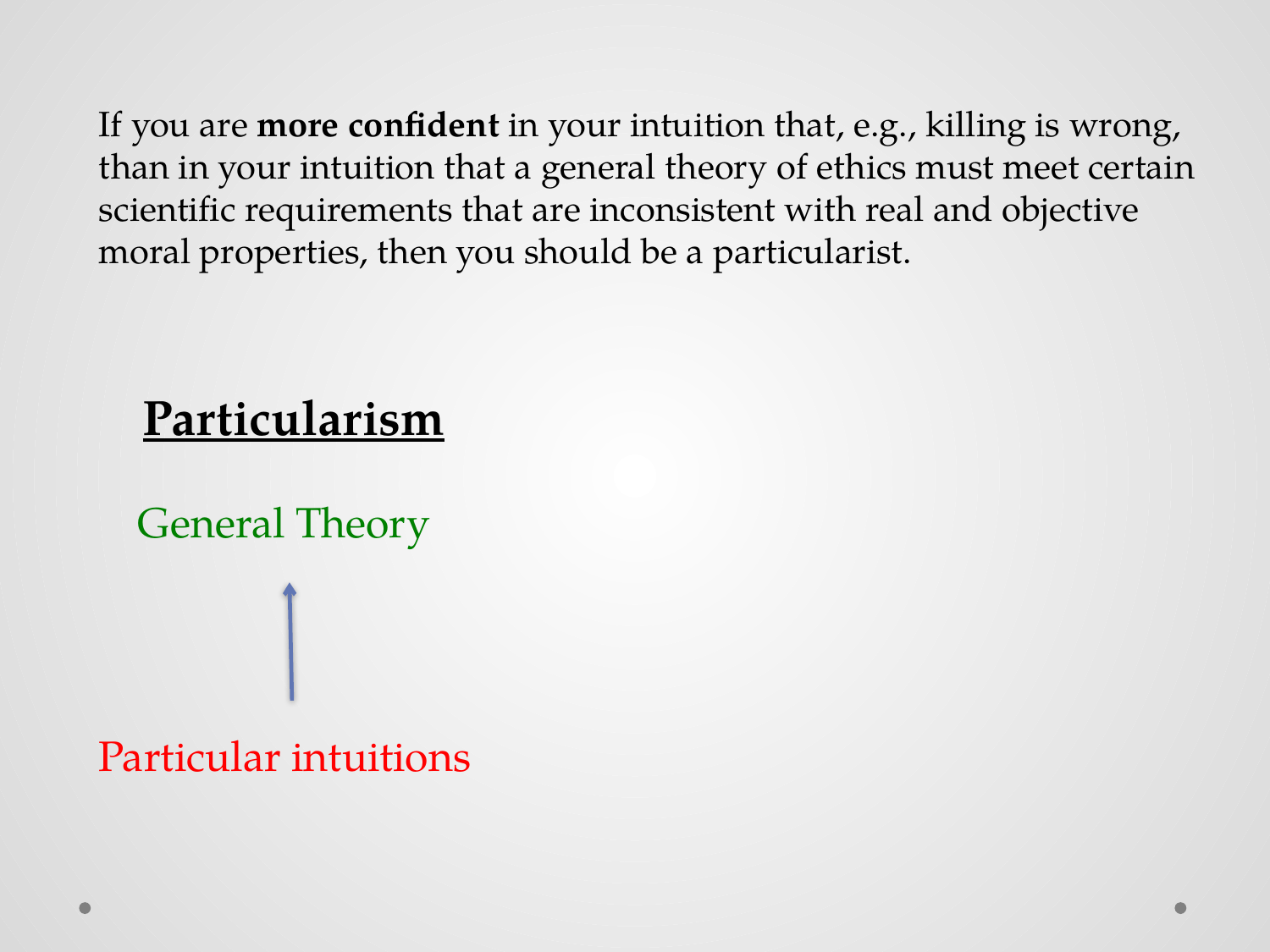

If you are more confident in your intuition that, e.g., killing is wrong, than in your intuition that a general theory of ethics must meet certain scientific requirements that are inconsistent with real and objective moral properties, then you should be a particularist.
Particularism
General Theory
Particular intuitions